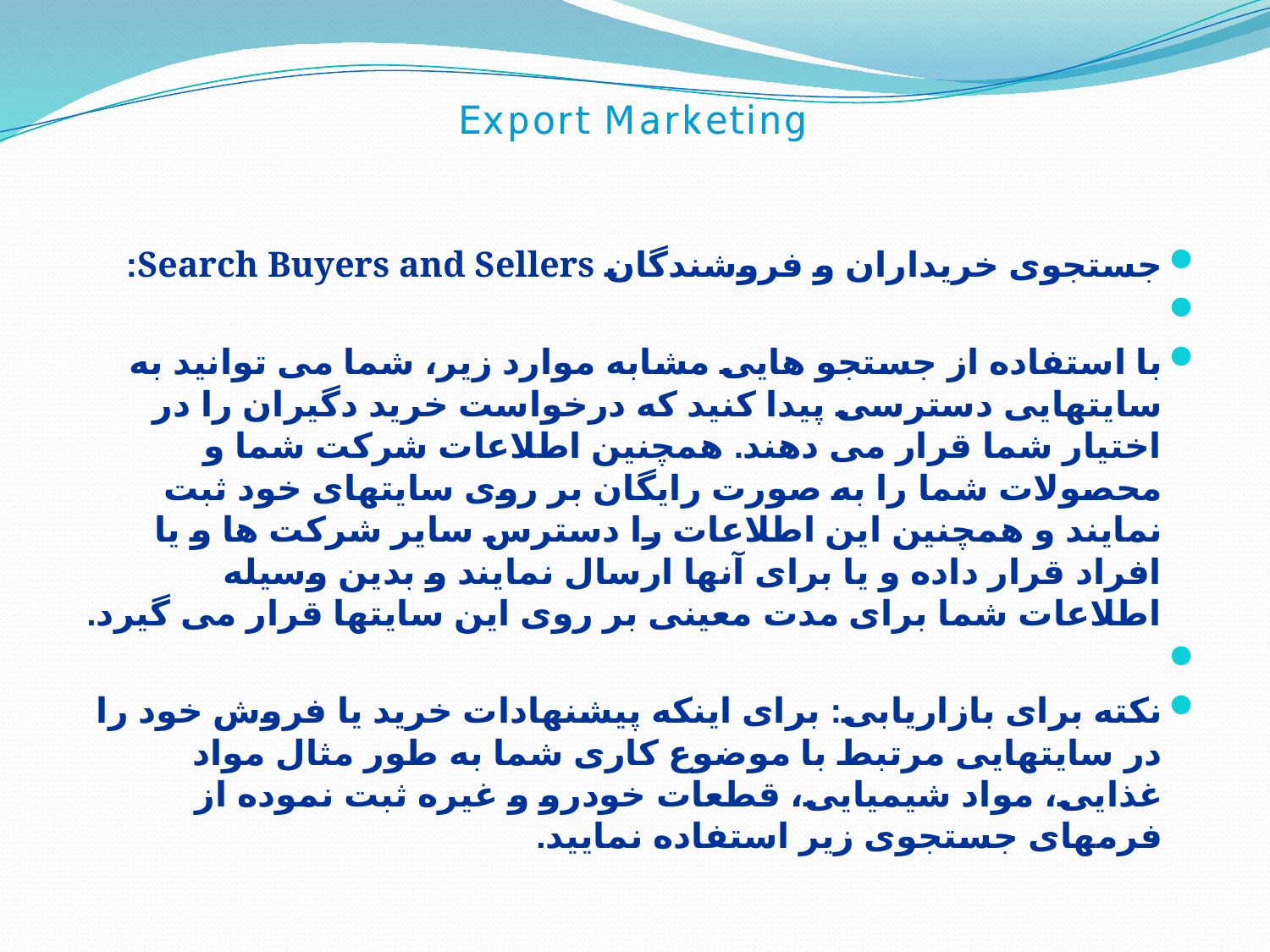

Export Marketing
جستجوی خریداران و فروشندگان Search Buyers and Sellers:

با استفاده از جستجو هایی مشابه موارد زیر، شما می توانید به سایتهایی دسترسی پیدا کنید که درخواست خرید دگیران را در اختیار شما قرار می دهند. همچنین اطلاعات شرکت شما و محصولات شما را به صورت رایگان بر روی سایتهای خود ثبت نمایند و همچنین این اطلاعات را دسترس سایر شرکت ها و یا افراد قرار داده و یا برای آنها ارسال نمایند و بدین وسیله اطلاعات شما برای مدت معینی بر روی این سایتها قرار می گیرد.

نکته برای بازاریابی: برای اینکه پیشنهادات خرید یا فروش خود را در سایتهایی مرتبط با موضوع کاری شما به طور مثال مواد غذایی، مواد شیمیایی، قطعات خودرو و غیره ثبت نموده از فرمهای جستجوی زیر استفاده نمایید.